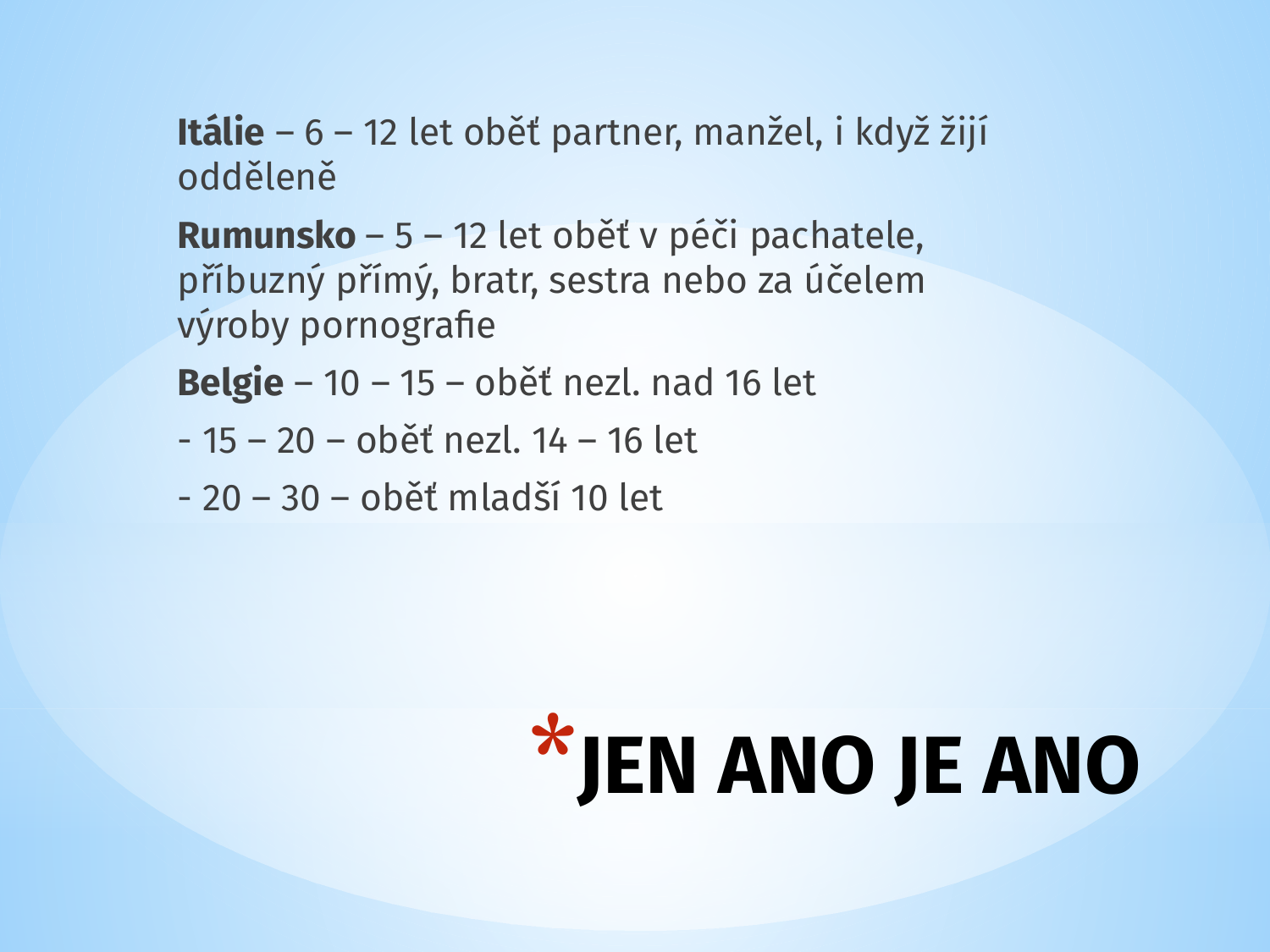

Itálie – 6 – 12 let oběť partner, manžel, i když žijí odděleně
Rumunsko – 5 – 12 let oběť v péči pachatele, příbuzný přímý, bratr, sestra nebo za účelem výroby pornografie
Belgie – 10 – 15 – oběť nezl. nad 16 let
	- 15 – 20 – oběť nezl. 14 – 16 let
	- 20 – 30 – oběť mladší 10 let

# JEN ANO JE ANO